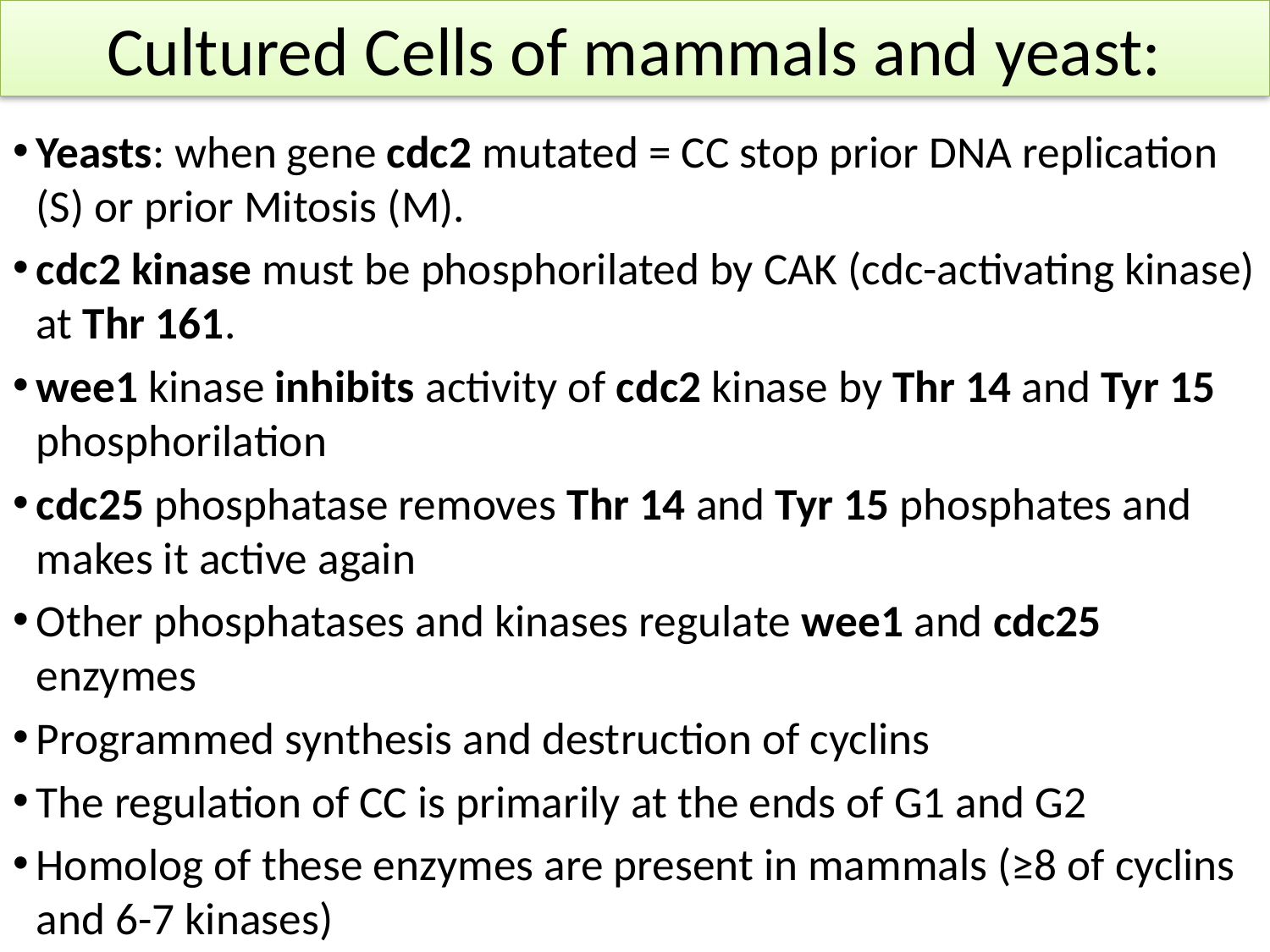

# Cultured Cells of mammals and yeast:
Yeasts: when gene cdc2 mutated = CC stop prior DNA replication (S) or prior Mitosis (M).
cdc2 kinase must be phosphorilated by CAK (cdc-activating kinase) at Thr 161.
wee1 kinase inhibits activity of cdc2 kinase by Thr 14 and Tyr 15 phosphorilation
cdc25 phosphatase removes Thr 14 and Tyr 15 phosphates and makes it active again
Other phosphatases and kinases regulate wee1 and cdc25 enzymes
Programmed synthesis and destruction of cyclins
The regulation of CC is primarily at the ends of G1 and G2
Homolog of these enzymes are present in mammals (≥8 of cyclins  and 6-7 kinases)